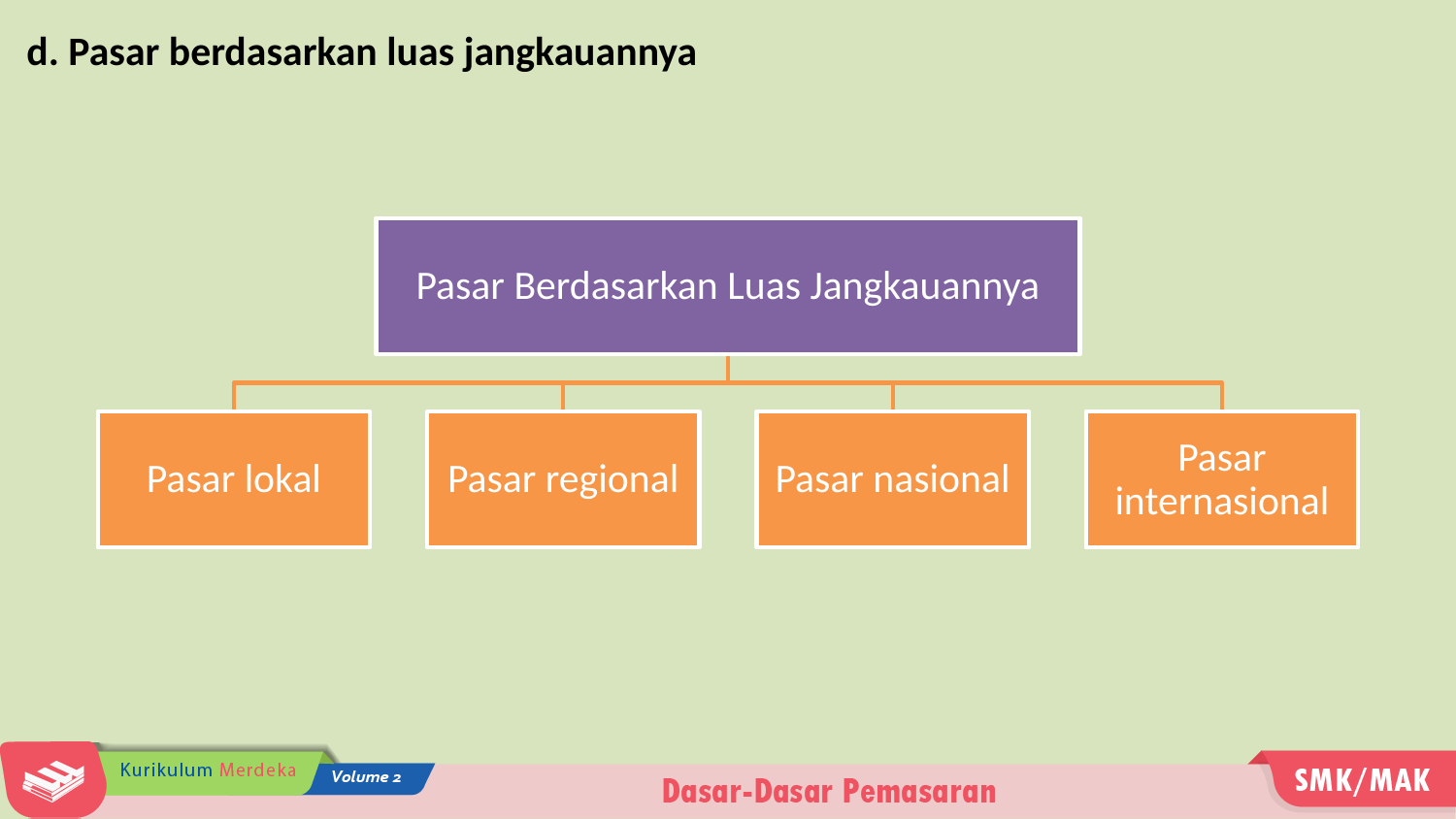

Pasar Berdasarkan Luas Jangkauannya
Pasar lokal
Pasar regional
Pasar nasional
Pasar internasional
d. Pasar berdasarkan luas jangkauannya